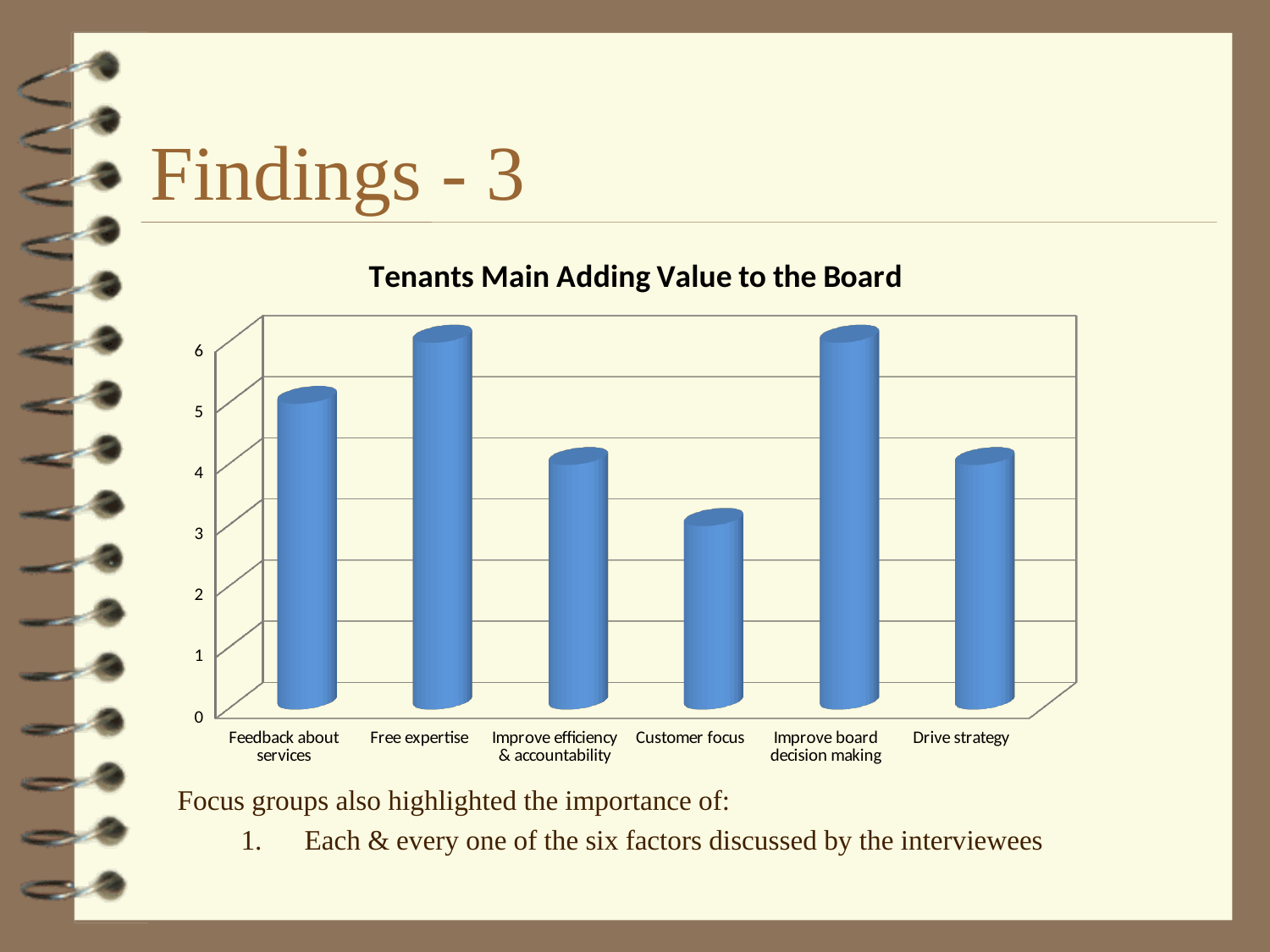

# Findings - 3

[unsupported chart]

Focus groups also highlighted the importance of:
Each & every one of the six factors discussed by the interviewees